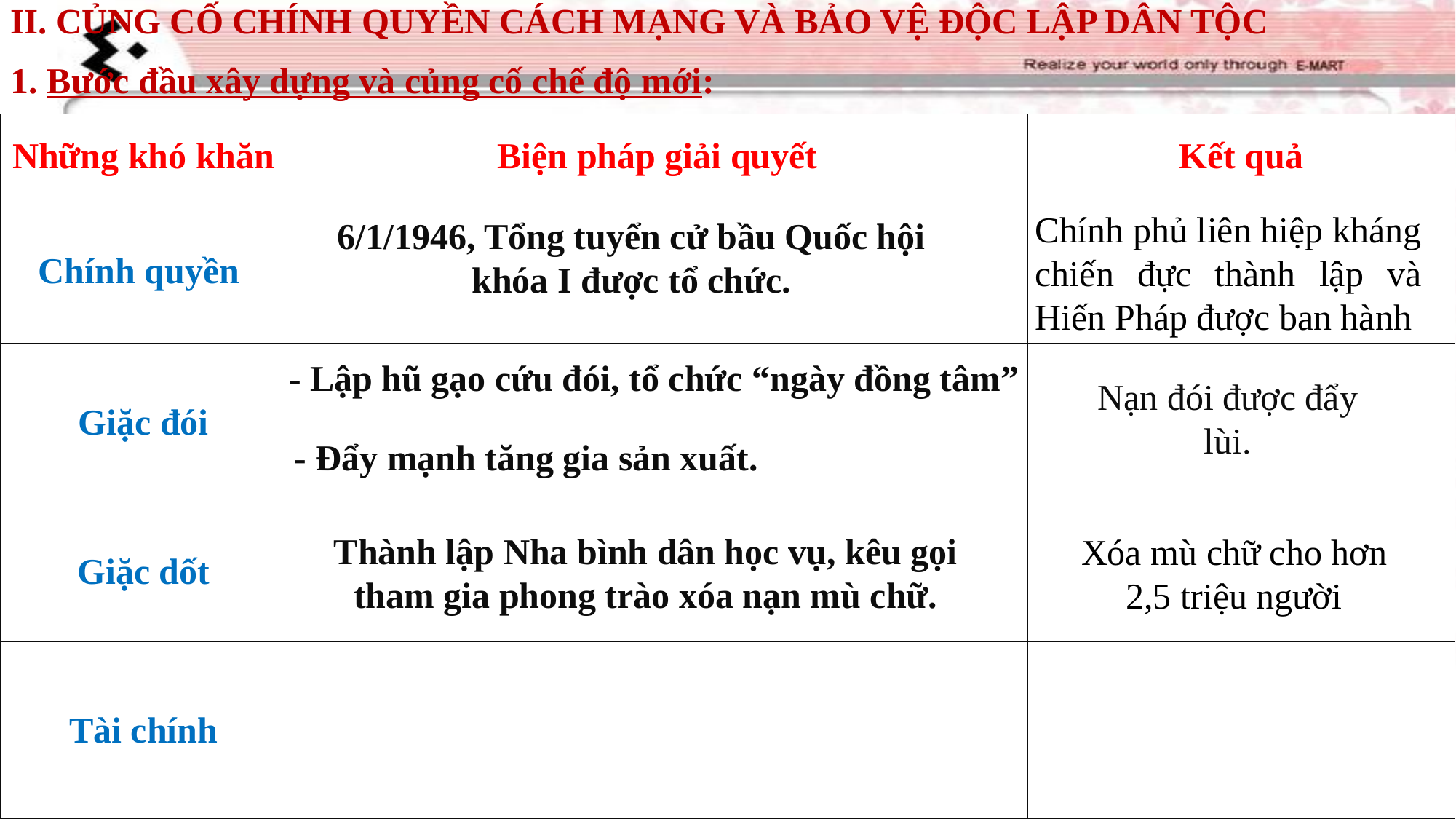

II. CỦNG CỐ CHÍNH QUYỀN CÁCH MẠNG VÀ BẢO VỆ ĐỘC LẬP DÂN TỘC
1. Bước đầu xây dựng và củng cố chế độ mới:
| Những khó khăn | Biện pháp giải quyết | Kết quả |
| --- | --- | --- |
| Chính quyền |  |  |
| Giặc đói |  |  |
| Giặc dốt |  |  |
| Tài chính |  |  |
Chính phủ liên hiệp kháng chiến đực thành lập và Hiến Pháp được ban hành
6/1/1946, Tổng tuyển cử bầu Quốc hội khóa I được tổ chức.
- Lập hũ gạo cứu đói, tổ chức “ngày đồng tâm”
Nạn đói được đẩy lùi.
- Đẩy mạnh tăng gia sản xuất.
Xóa mù chữ cho hơn 2,5 triệu người
Thành lập Nha bình dân học vụ, kêu gọi tham gia phong trào xóa nạn mù chữ.